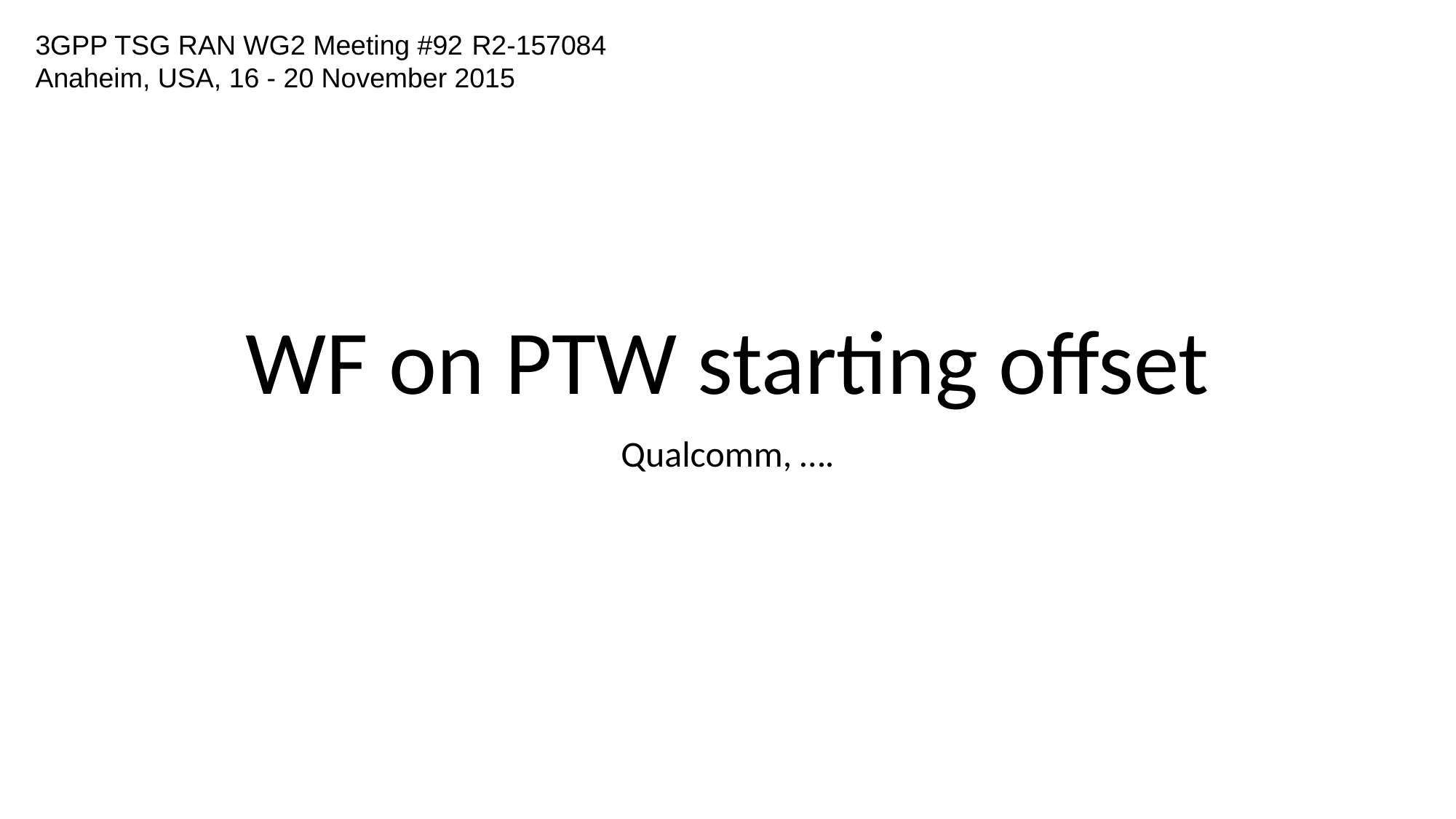

3GPP TSG RAN WG2 Meeting #92	R2-157084
Anaheim, USA, 16 - 20 November 2015
# WF on PTW starting offset
Qualcomm, ….